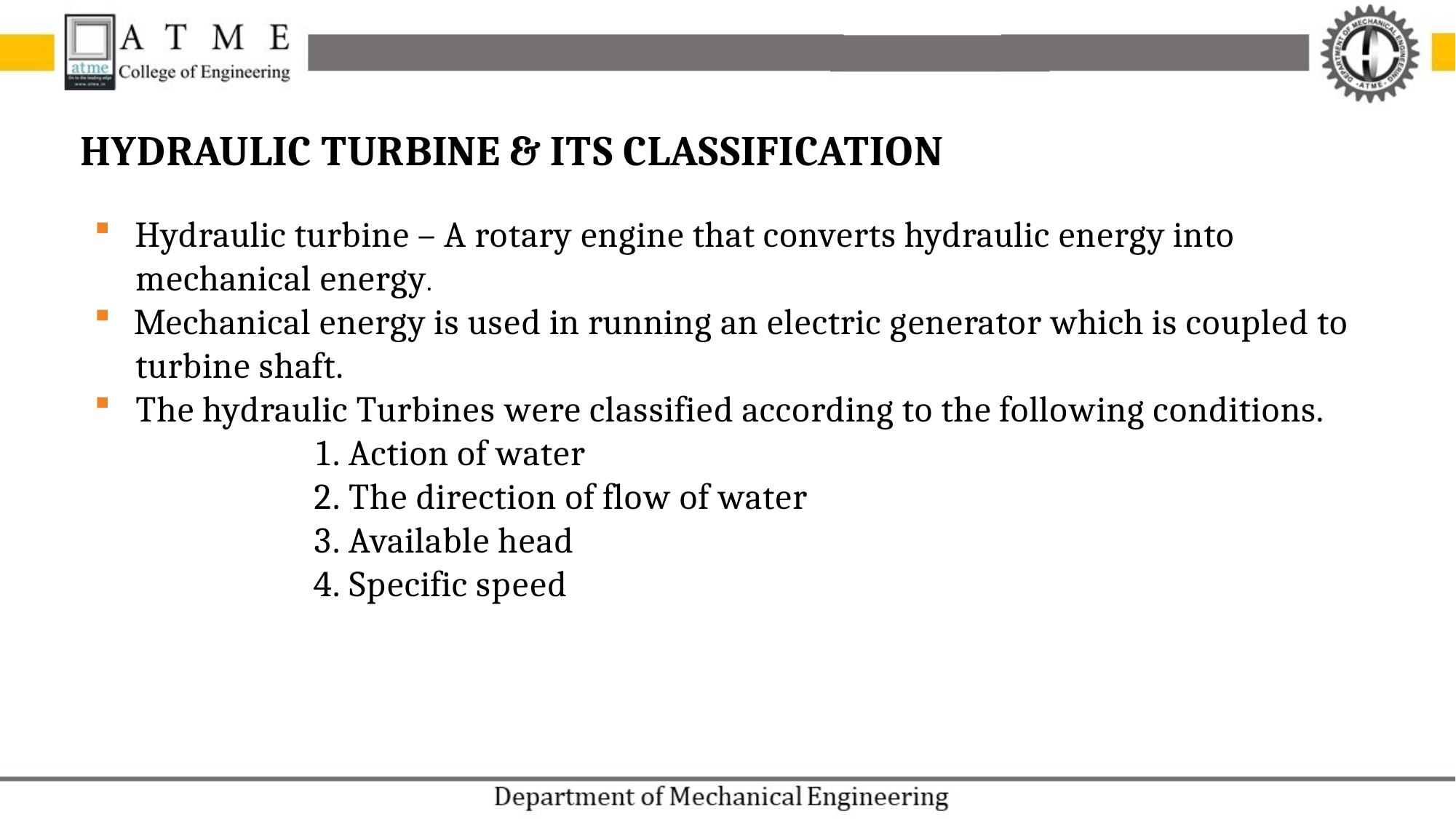

Hydraulic turbine & its classification
Hydraulic turbine – A rotary engine that converts hydraulic energy into mechanical energy.
Mechanical energy is used in running an electric generator which is coupled to turbine shaft.
The hydraulic Turbines were classified according to the following conditions.
		1. Action of water
		2. The direction of flow of water
		3. Available head
		4. Specific speed